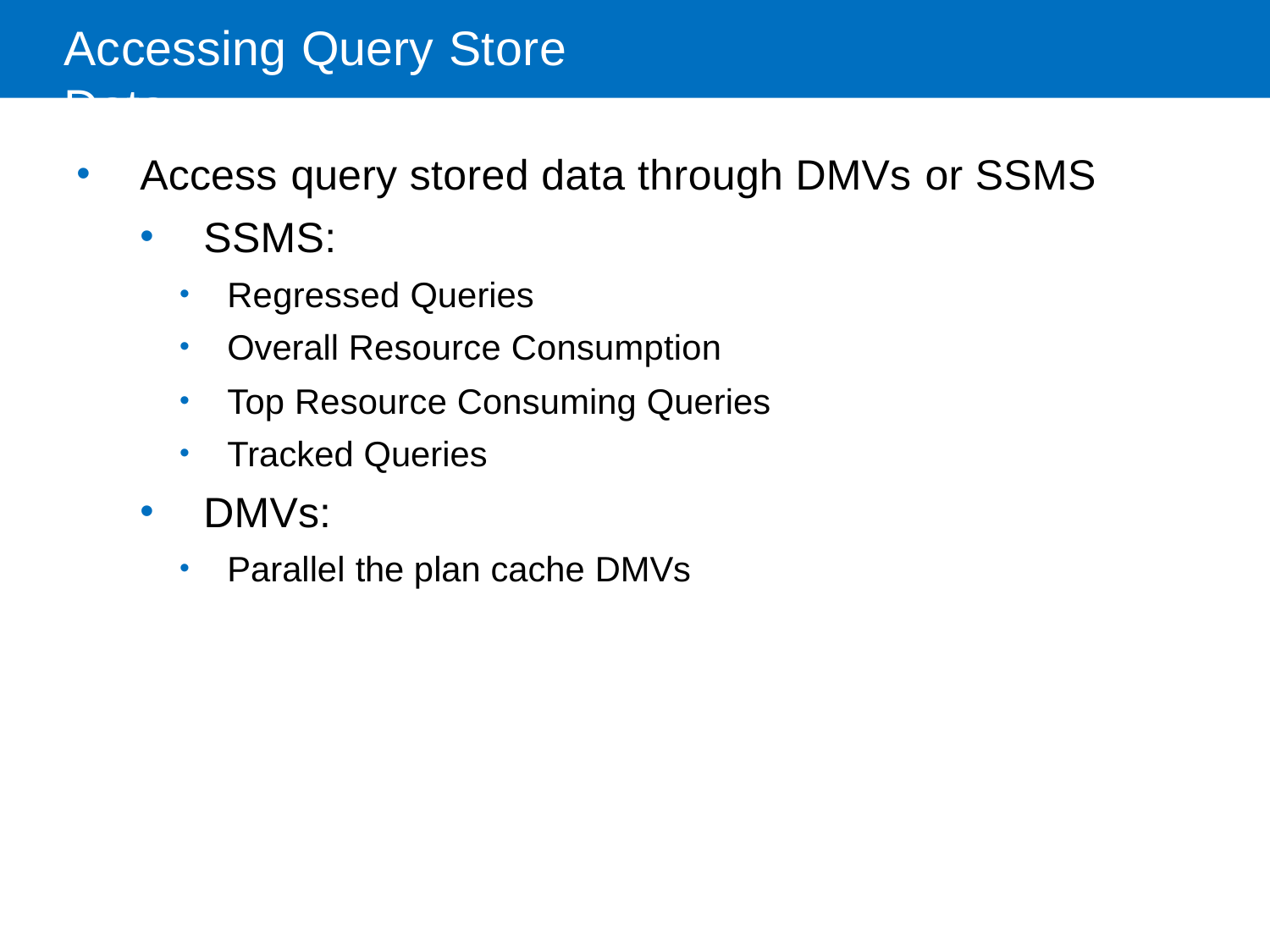

# Accessing Query Store Data
Access query stored data through DMVs or SSMS
SSMS:
Regressed Queries
Overall Resource Consumption
Top Resource Consuming Queries
Tracked Queries
DMVs:
Parallel the plan cache DMVs